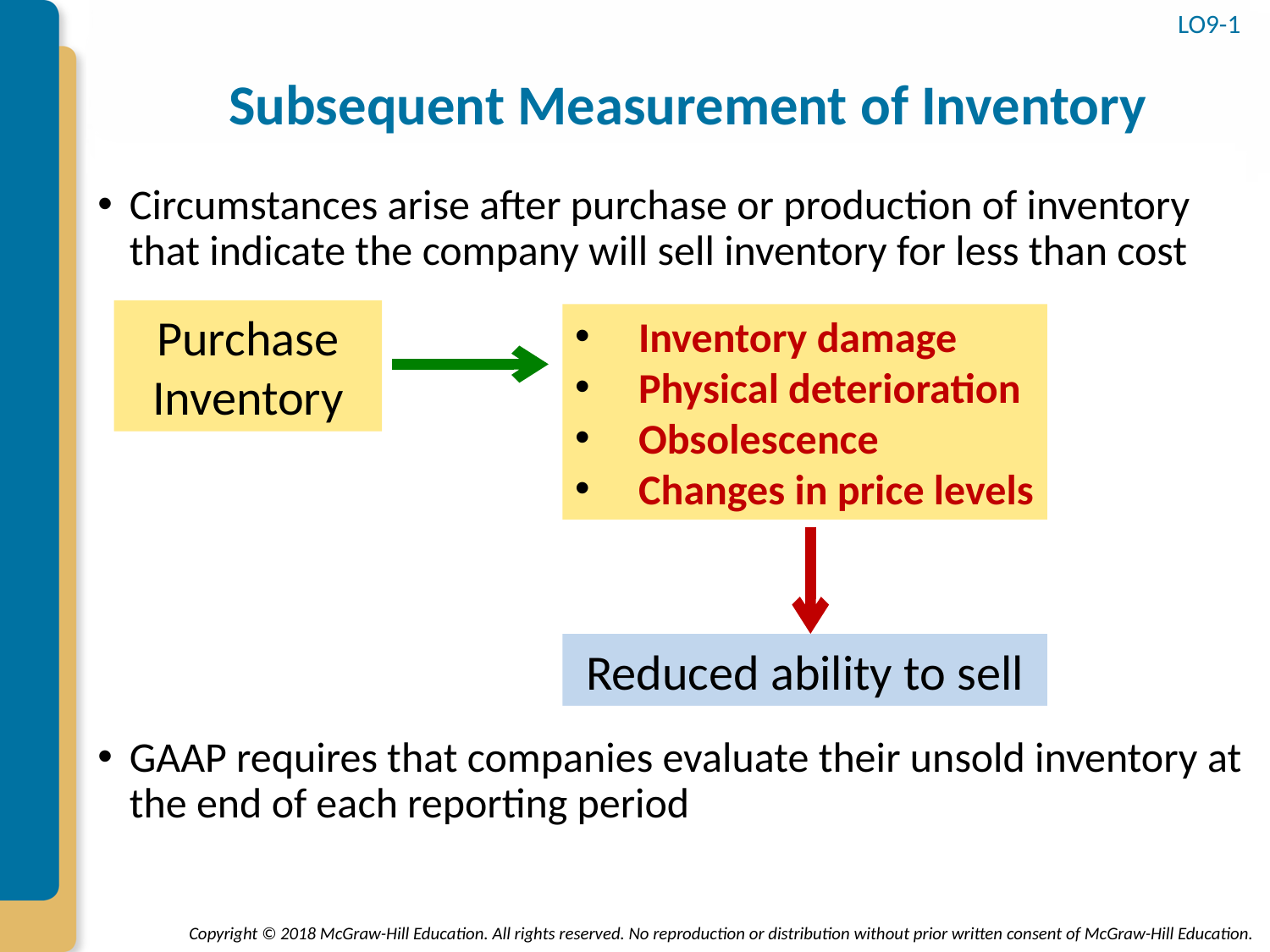

LO9-1
# Subsequent Measurement of Inventory
Circumstances arise after purchase or production of inventory that indicate the company will sell inventory for less than cost

GAAP requires that companies evaluate their unsold inventory at the end of each reporting period
Purchase
Inventory
Inventory damage
Physical deterioration
Obsolescence
Changes in price levels
Reduced ability to sell